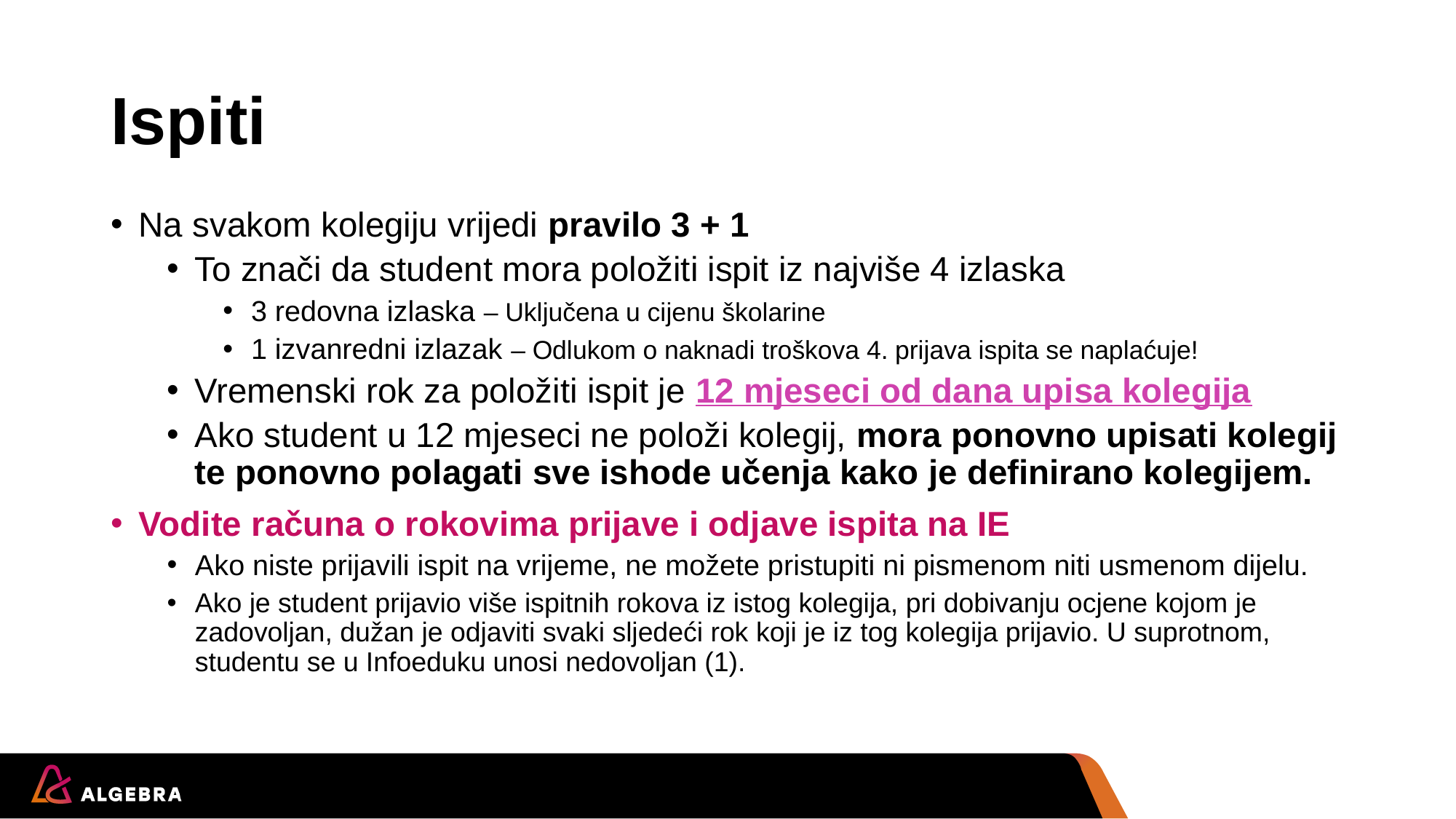

# Ispiti
Na svakom kolegiju vrijedi pravilo 3 + 1
To znači da student mora položiti ispit iz najviše 4 izlaska
3 redovna izlaska – Uključena u cijenu školarine
1 izvanredni izlazak – Odlukom o naknadi troškova 4. prijava ispita se naplaćuje!
Vremenski rok za položiti ispit je 12 mjeseci od dana upisa kolegija
Ako student u 12 mjeseci ne položi kolegij, mora ponovno upisati kolegij te ponovno polagati sve ishode učenja kako je definirano kolegijem.
Vodite računa o rokovima prijave i odjave ispita na IE
Ako niste prijavili ispit na vrijeme, ne možete pristupiti ni pismenom niti usmenom dijelu.
Ako je student prijavio više ispitnih rokova iz istog kolegija, pri dobivanju ocjene kojom je zadovoljan, dužan je odjaviti svaki sljedeći rok koji je iz tog kolegija prijavio. U suprotnom, studentu se u Infoeduku unosi nedovoljan (1).